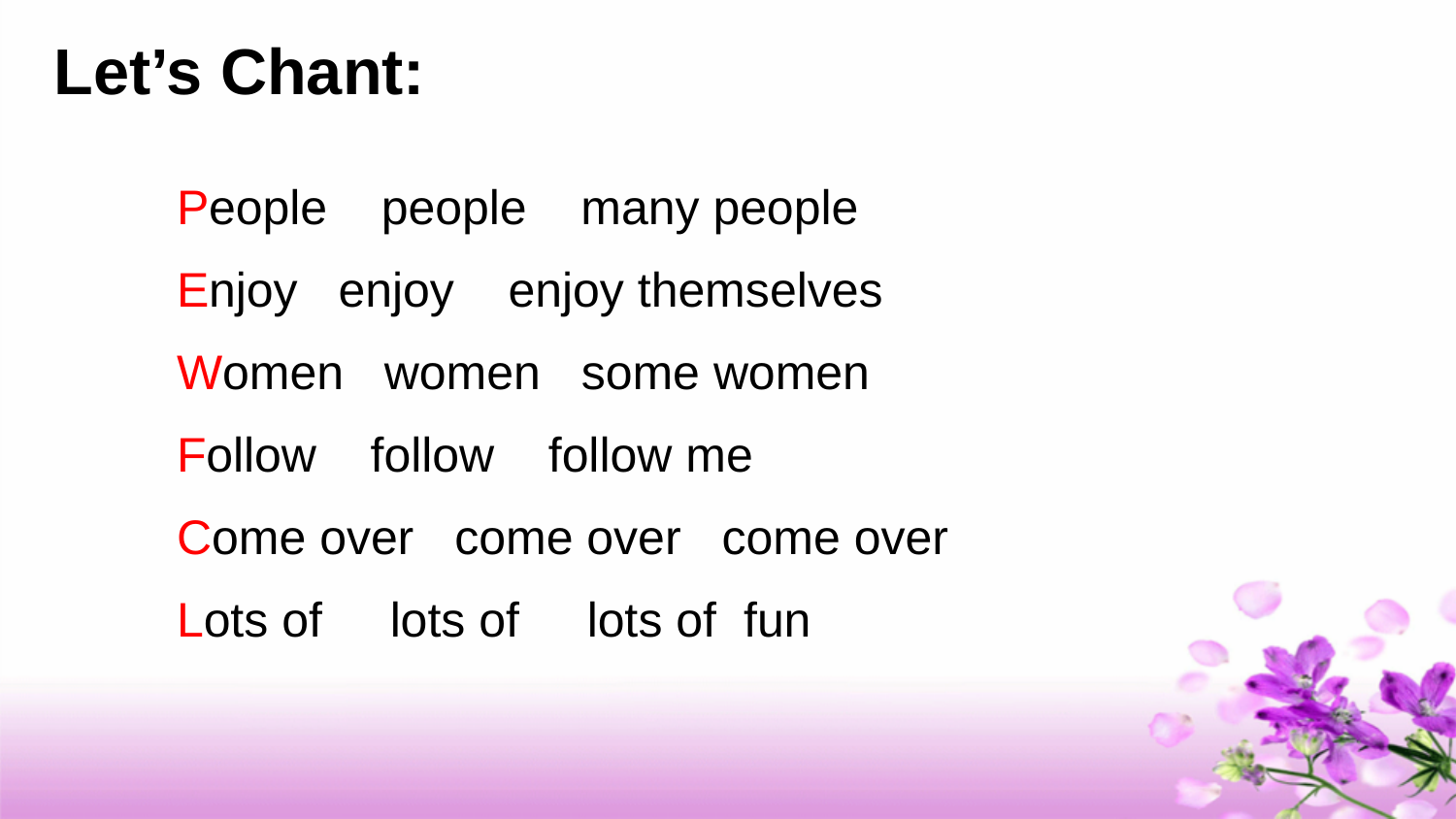

Let’s Chant:

People    people    many people
Enjoy   enjoy    enjoy themselves
Women   women   some women
Follow    follow    follow me
Come over   come over   come over
Lots of     lots of     lots of  fun